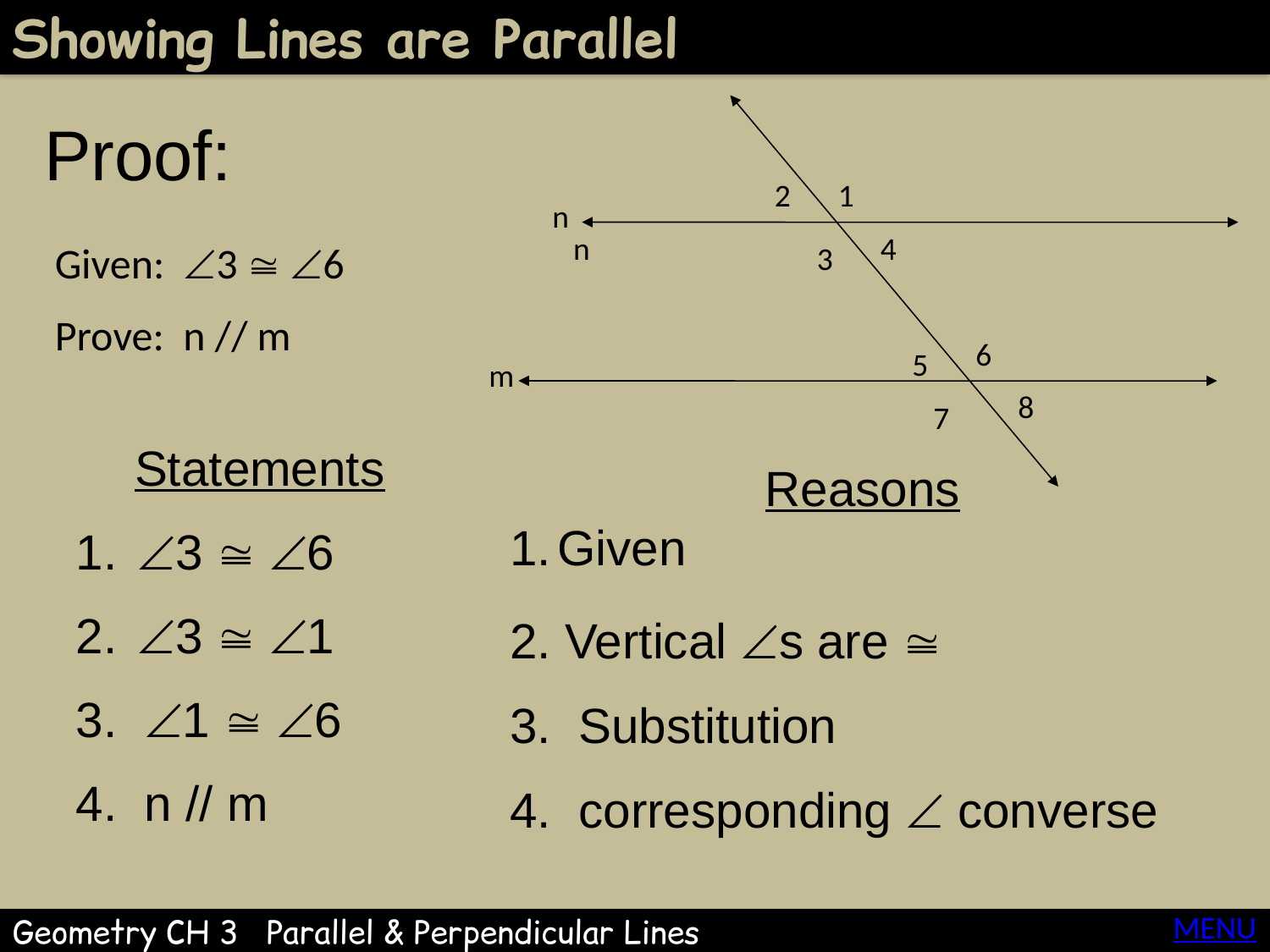

Showing Lines are Parallel

Proof:
2
1
n
n

4
Given:  ∠3 ≅ ∠6
Prove:  n // m
3
6
5
m

8
7
Statements
 ∠3 ≅ ∠6
 ∠3 ≅ ∠1
3.  ∠1 ≅ ∠6
4.  n // m

Reasons
Given

2. Vertical ∠s are ≅

3.  Substitution

4.  corresponding ∠ converse
MENU
Geometry CH 3	Parallel & Perpendicular Lines